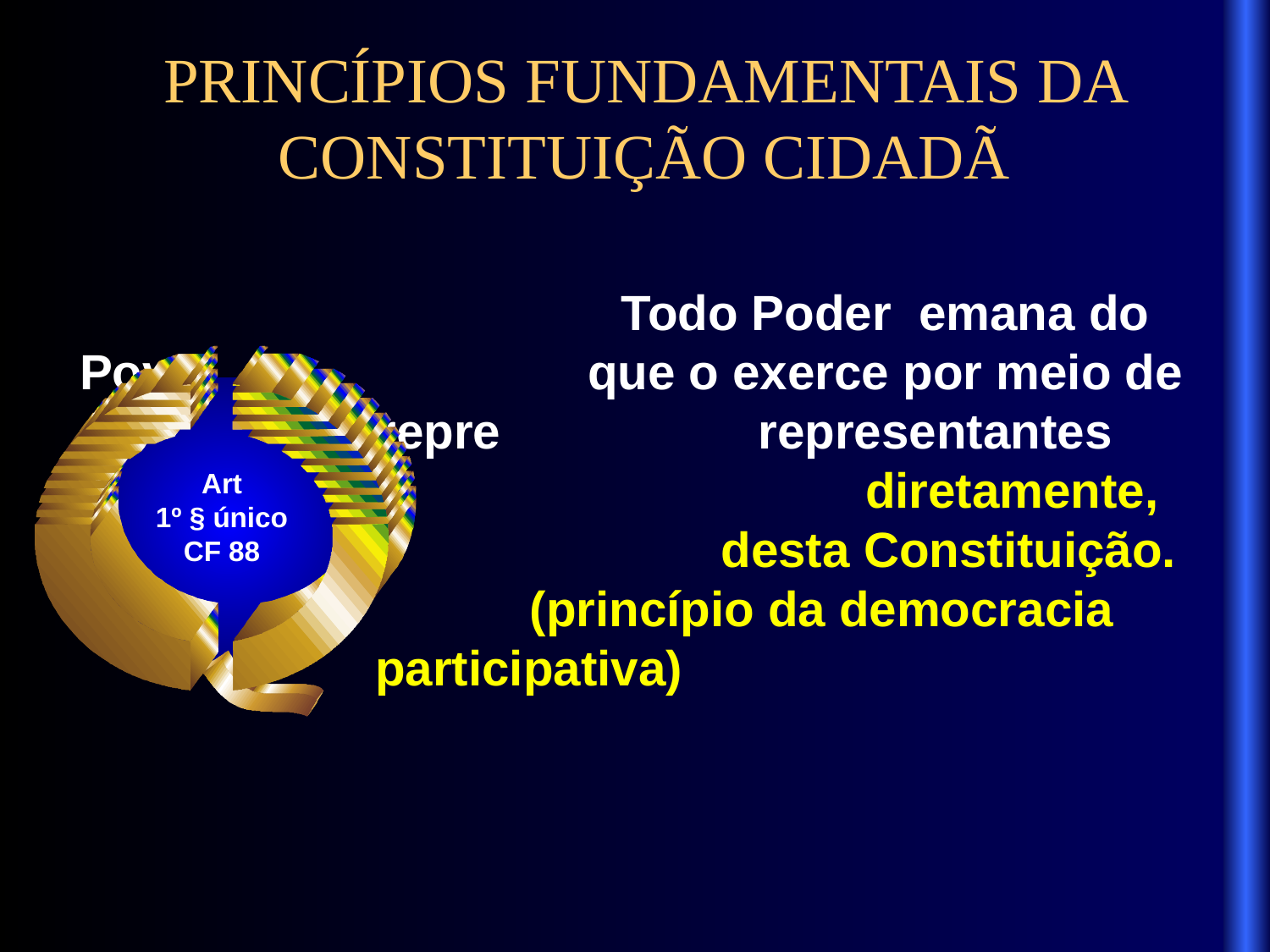

PRINCÍPIOS FUNDAMENTAIS DA CONSTITUIÇÃO CIDADÃ
					Todo Poder  emana do Povo, 			que o exerce por meio de seus  	repre			representantes	eleitos ou 					diretamente, nos termos 			desta Constituição.
				(princípio da democracia participativa)

Art
1º § único
CF 88